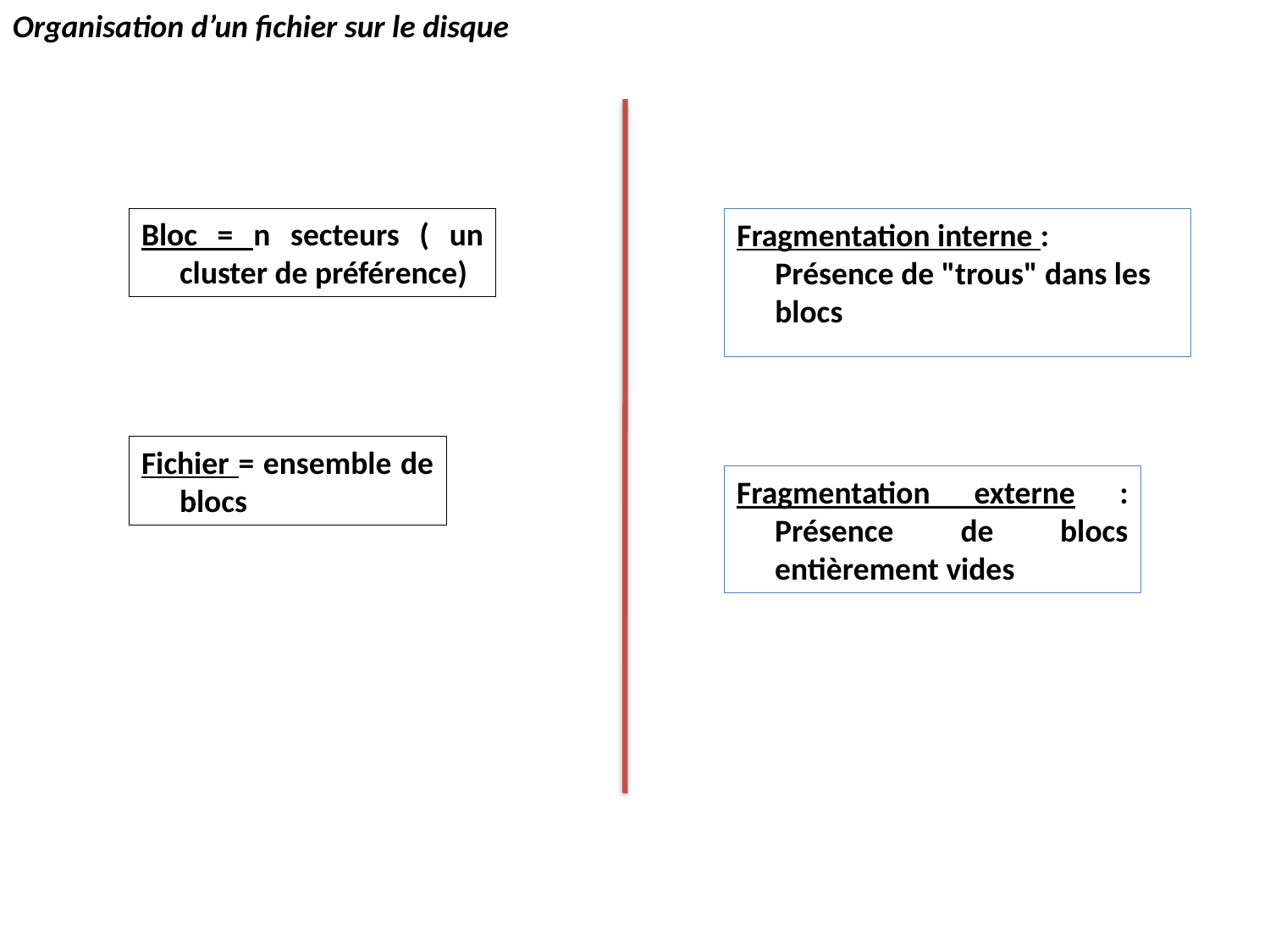

Organisation d’un fichier sur le disque
Bloc = n secteurs ( un cluster de préférence)
Fragmentation interne :  Présence de "trous" dans les blocs
Fichier = ensemble de blocs
Fragmentation externe : Présence de blocs entièrement vides